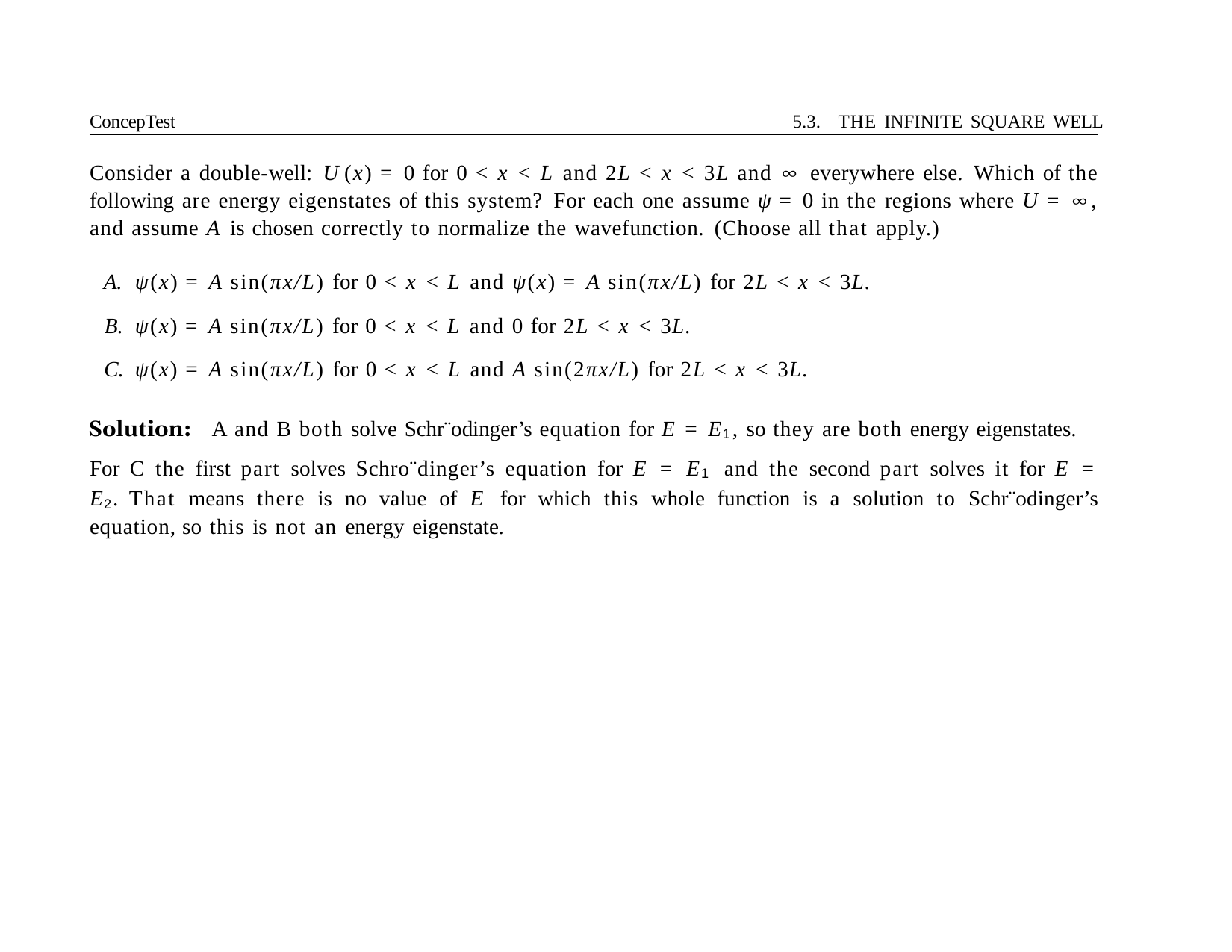

ConcepTest	5.3.  THE INFINITE SQUARE WELL

Consider a double-well: U (x) = 0 for 0 < x < L and 2L < x < 3L and ∞ everywhere else. Which of the following are energy eigenstates of this system? For each one assume ψ = 0 in the regions where U = ∞, and assume A is chosen correctly to normalize the wavefunction. (Choose all that apply.)

ψ(x) = A sin(πx/L) for 0 < x < L and ψ(x) = A sin(πx/L) for 2L < x < 3L.
ψ(x) = A sin(πx/L) for 0 < x < L and 0 for 2L < x < 3L.
ψ(x) = A sin(πx/L) for 0 < x < L and A sin(2πx/L) for 2L < x < 3L.

Solution:  A and B both solve Schr¨odinger’s equation for E = E1, so they are both energy eigenstates.
For C the first part solves Schro¨dinger’s equation for E = E1 and the second part solves it for E = E2. That means there is no value of E for which this whole function is a solution to Schr¨odinger’s equation, so this is not an energy eigenstate.